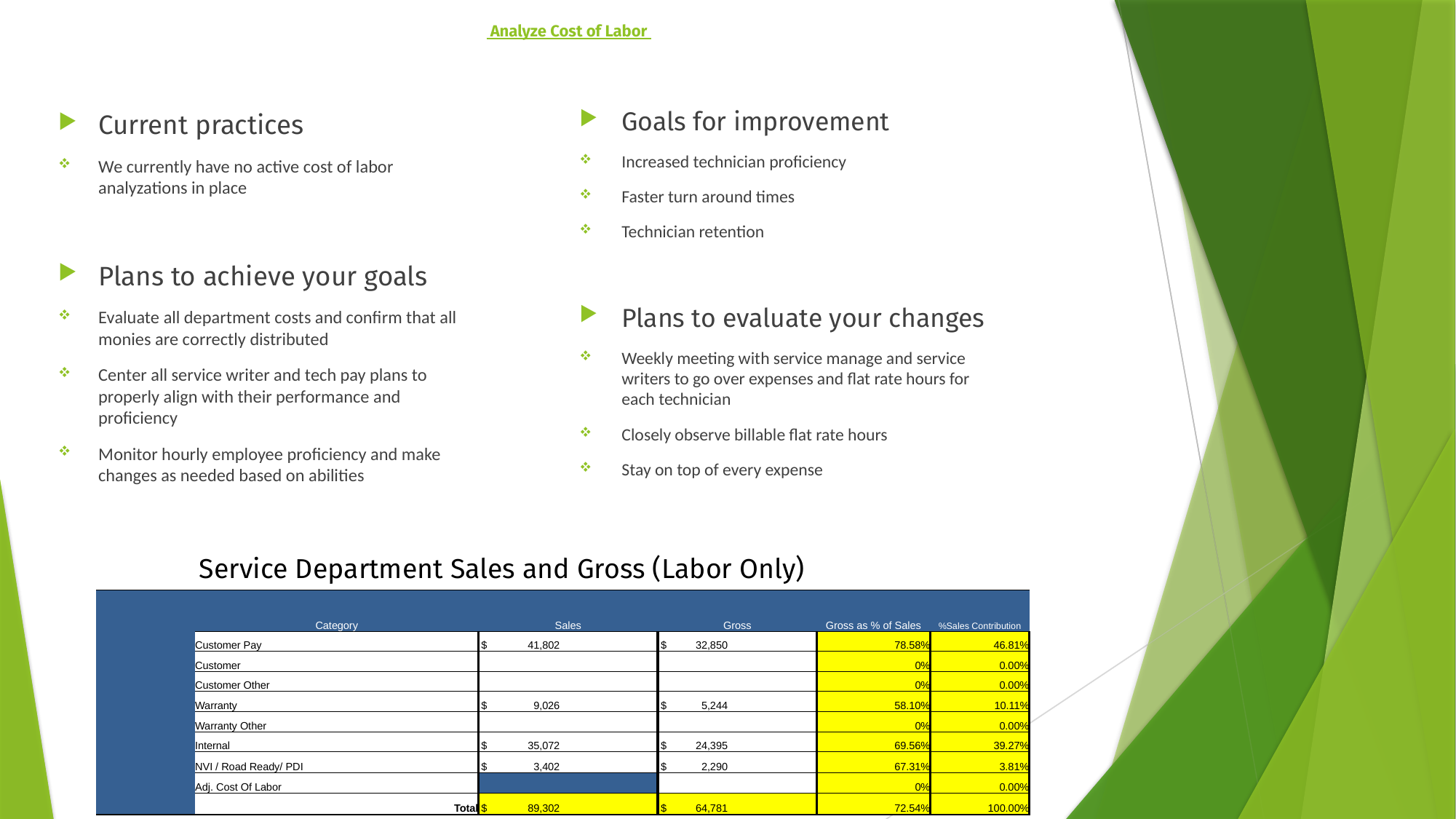

# Analyze Cost of Labor

Goals for improvement
Increased technician proficiency
Faster turn around times
Technician retention

Plans to evaluate your changes
Weekly meeting with service manage and service writers to go over expenses and flat rate hours for each technician
Closely observe billable flat rate hours
Stay on top of every expense

Current practices
We currently have no active cost of labor analyzations in place

Plans to achieve your goals
Evaluate all department costs and confirm that all monies are correctly distributed
Center all service writer and tech pay plans to properly align with their performance and proficiency
Monitor hourly employee proficiency and make changes as needed based on abilities
Service Department Sales and Gross (Labor Only)
|  | Category | Sales | Gross | Gross as % of Sales | %Sales Contribution |
| --- | --- | --- | --- | --- | --- |
|  | Customer Pay | $ 41,802 | $ 32,850 | 78.58% | 46.81% |
|  | Customer |  |  | 0% | 0.00% |
|  | Customer Other |  |  | 0% | 0.00% |
|  | Warranty | $ 9,026 | $ 5,244 | 58.10% | 10.11% |
|  | Warranty Other |  |  | 0% | 0.00% |
|  | Internal | $ 35,072 | $ 24,395 | 69.56% | 39.27% |
|  | NVI / Road Ready/ PDI | $ 3,402 | $ 2,290 | 67.31% | 3.81% |
|  | Adj. Cost Of Labor |  |  | 0% | 0.00% |
|  | Total | $ 89,302 | $ 64,781 | 72.54% | 100.00% |